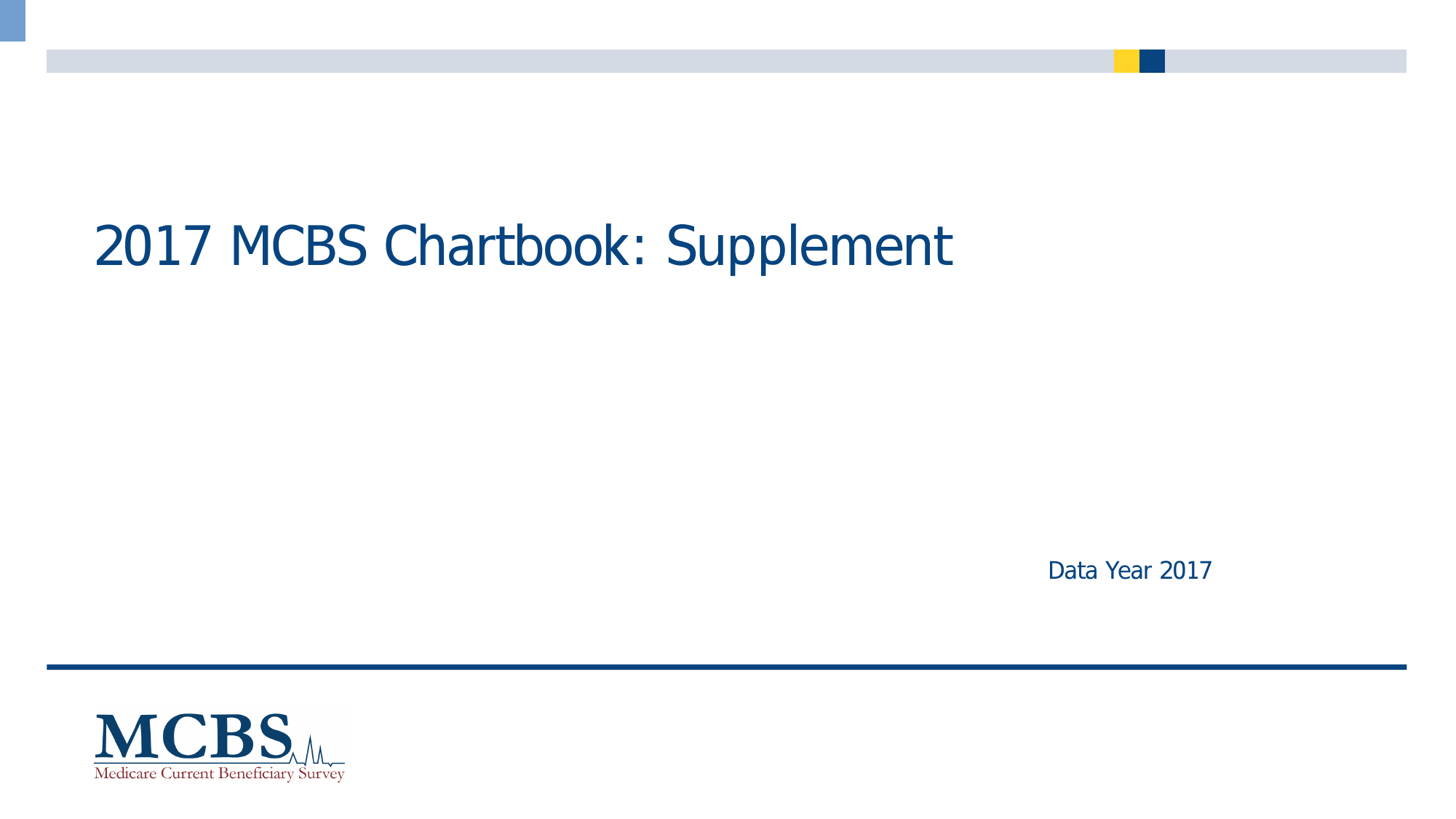

# 2017 MCBS Chartbook: Supplement
Data Year 2017